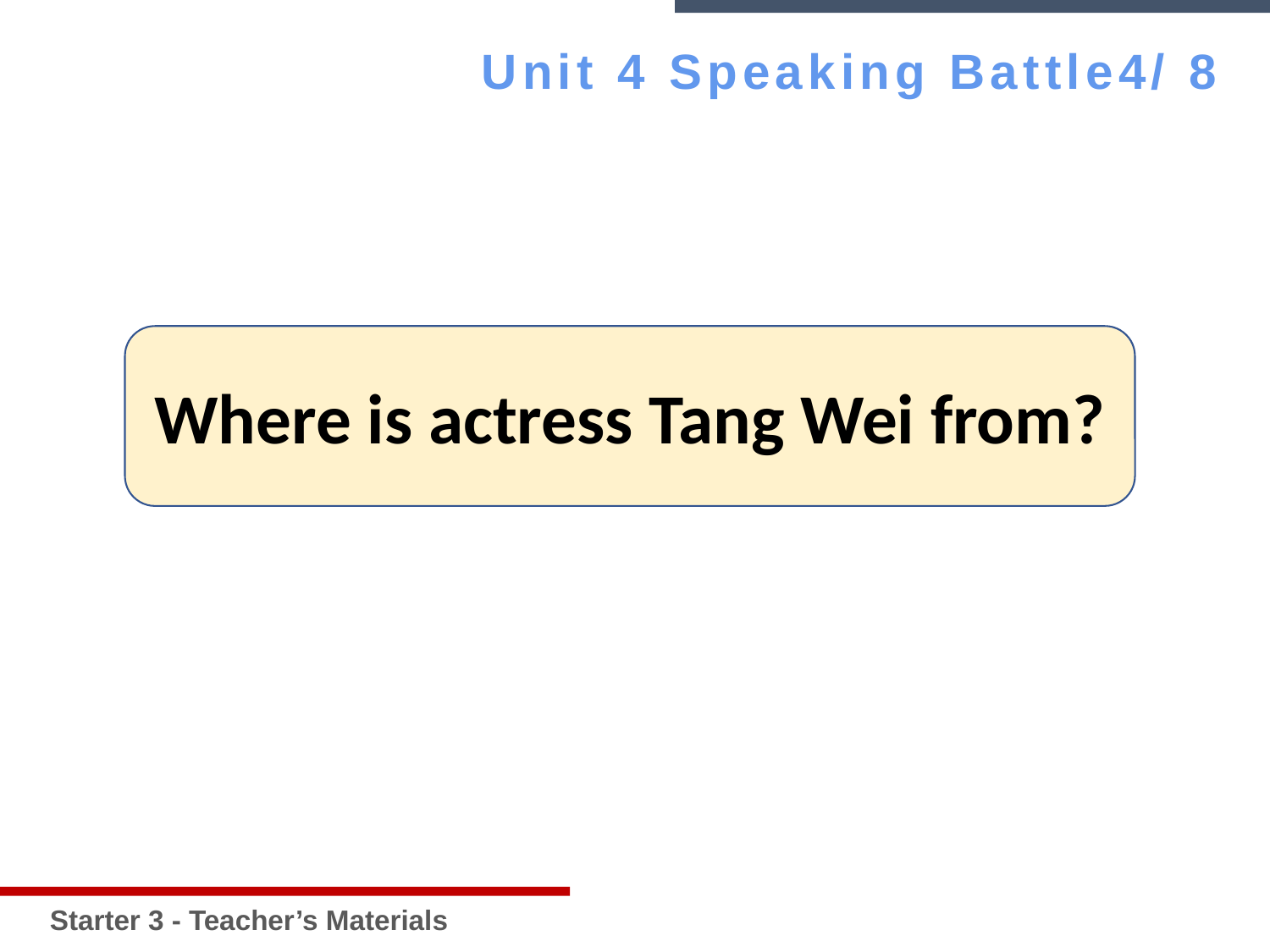

Starter 3 - Teacher’s Materials
Unit 4 Speaking Battle4/ 8
Where is actress Tang Wei from?